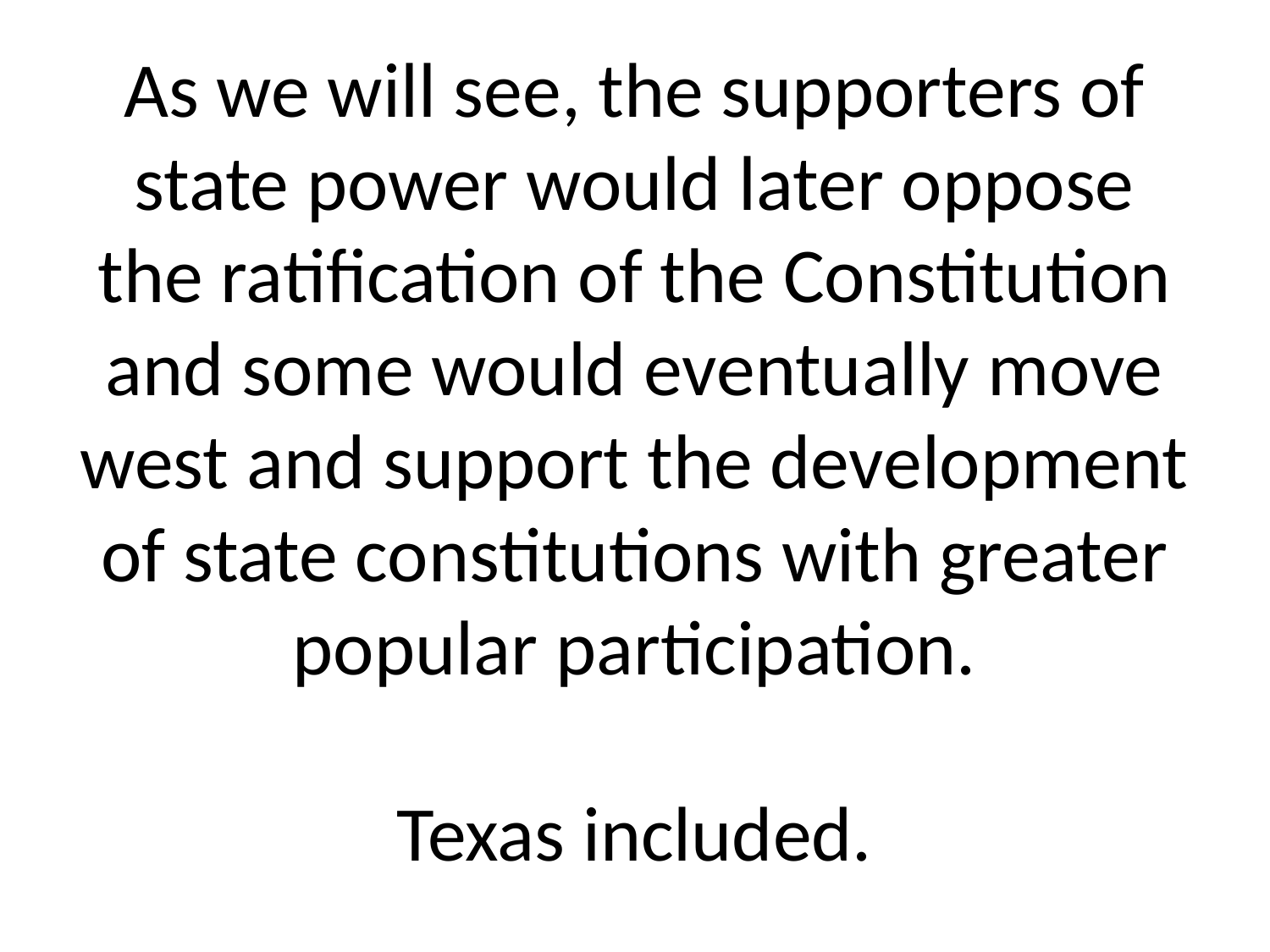

# As we will see, the supporters of state power would later oppose the ratification of the Constitution and some would eventually move west and support the development of state constitutions with greater popular participation. Texas included.